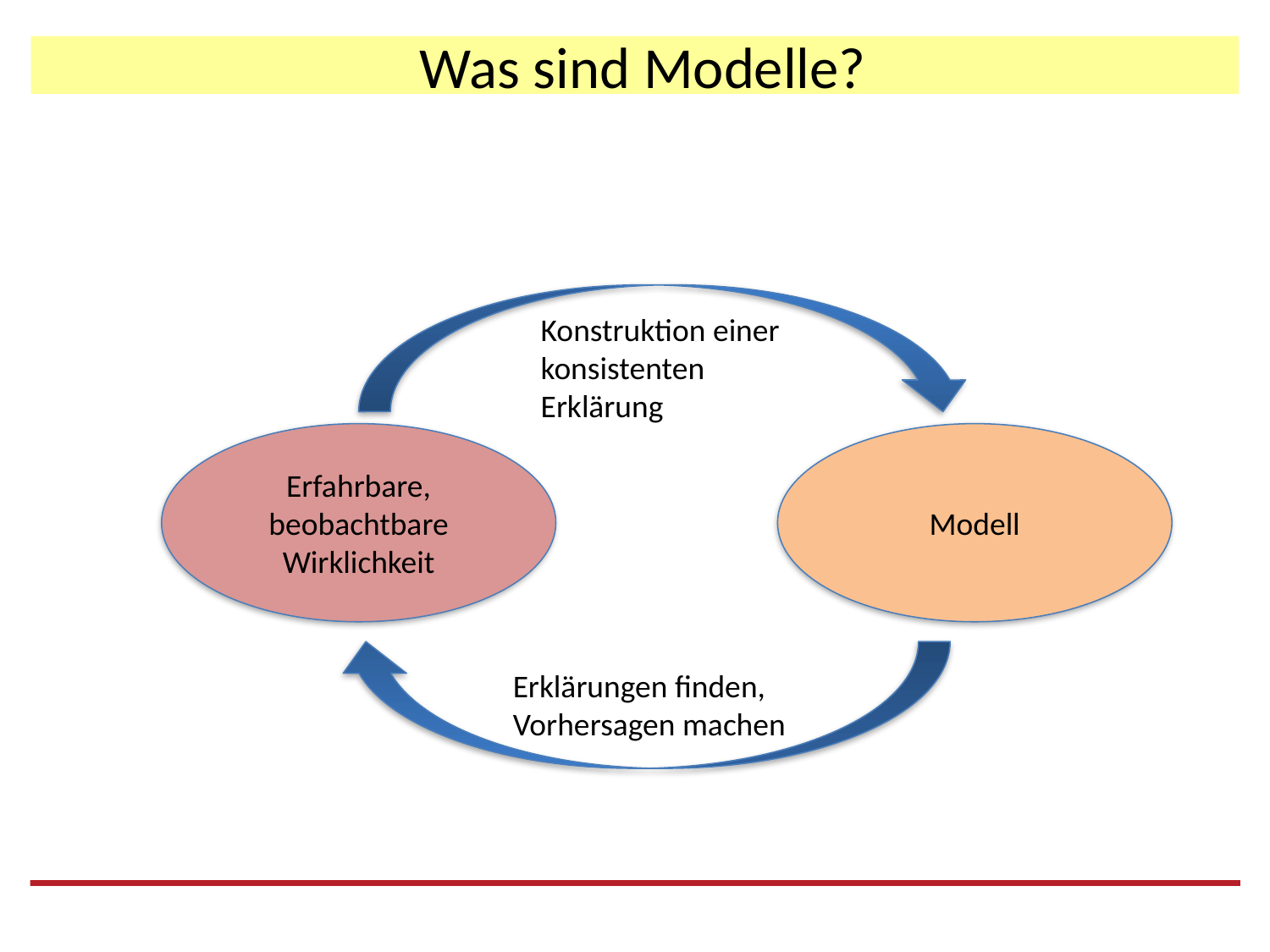

# Was sind Modelle?

Konstruktion einer konsistenten Erklärung
Erfahrbare, beobachtbare Wirklichkeit
Modell

Erklärungen finden, Vorhersagen machen